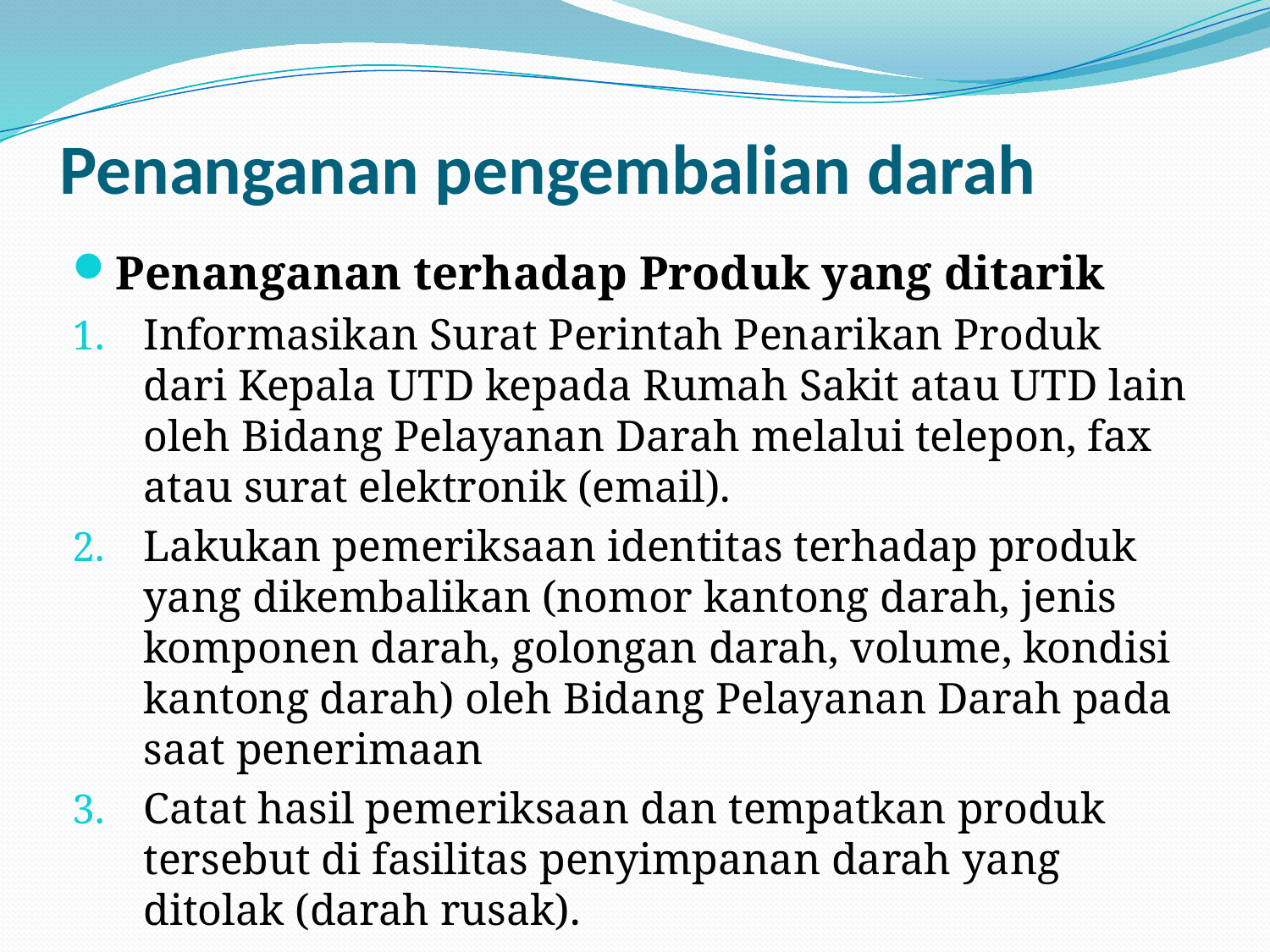

# Penanganan pengembalian darah
Penanganan terhadap Produk yang ditarik
Informasikan Surat Perintah Penarikan Produk dari Kepala UTD kepada Rumah Sakit atau UTD lain oleh Bidang Pelayanan Darah melalui telepon, fax atau surat elektronik (email).
Lakukan pemeriksaan identitas terhadap produk yang dikembalikan (nomor kantong darah, jenis komponen darah, golongan darah, volume, kondisi kantong darah) oleh Bidang Pelayanan Darah pada saat penerimaan
Catat hasil pemeriksaan dan tempatkan produk tersebut di fasilitas penyimpanan darah yang ditolak (darah rusak).